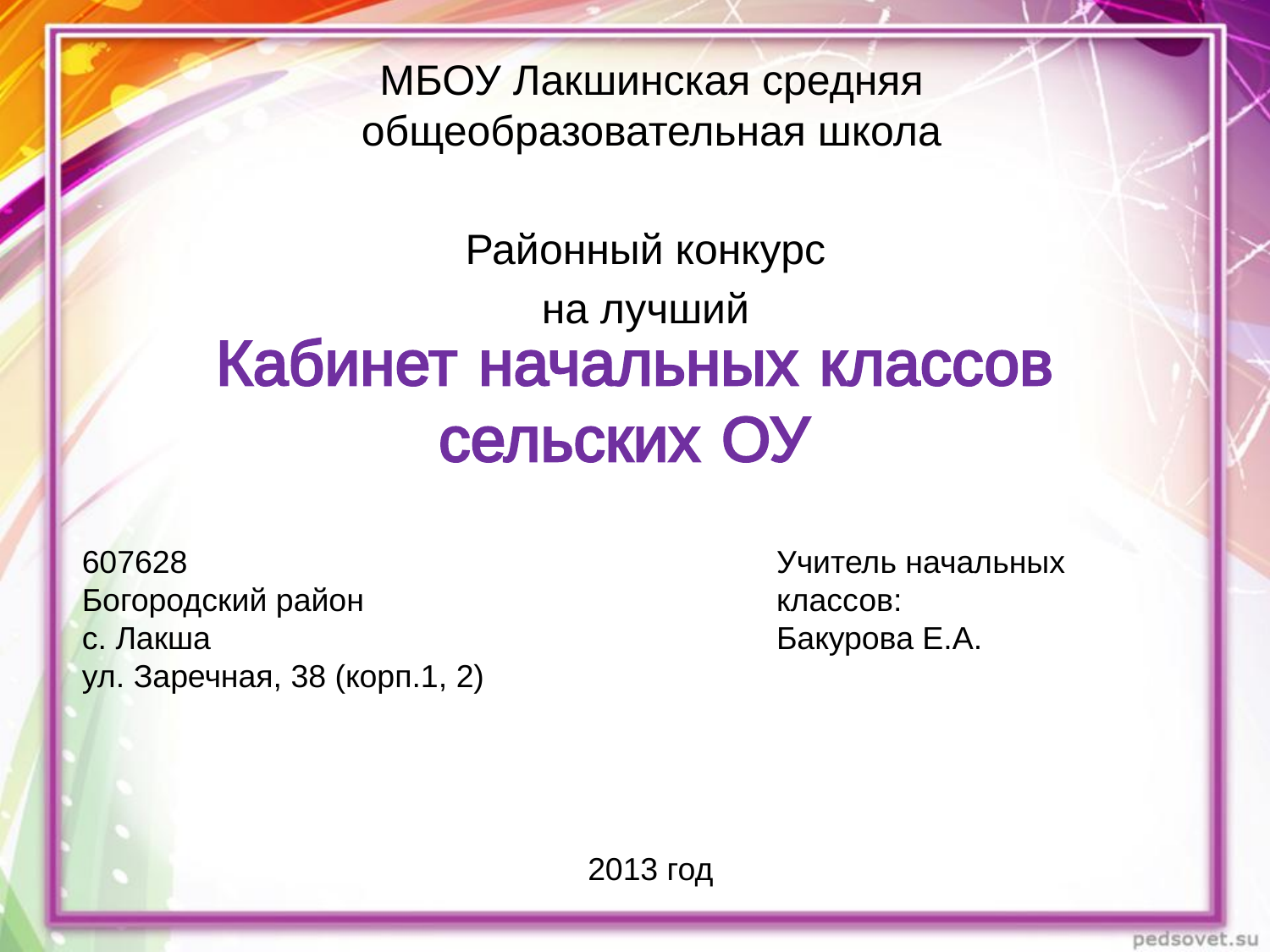

МБОУ Лакшинская средняя общеобразовательная школа

Районный конкурс
на лучший
# Кабинет начальных классов сельских ОУ
607628
Богородский район
с. Лакша
ул. Заречная, 38 (корп.1, 2)
Учитель начальных классов:
Бакурова Е.А.
2013 год